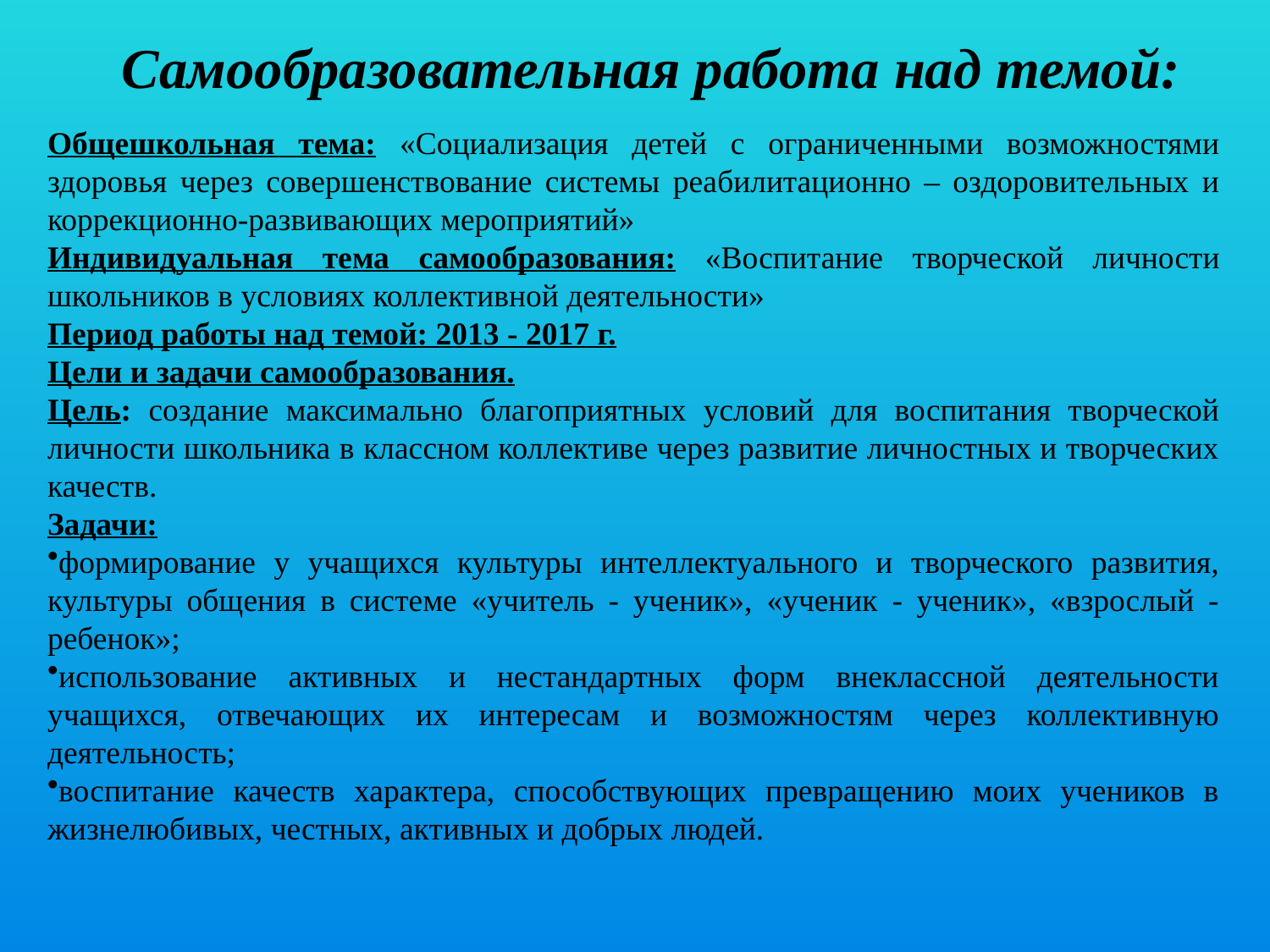

Самообразовательная работа над темой:
Общешкольная тема: «Социализация детей с ограниченными возможностями здоровья через совершенствование системы реабилитационно – оздоровительных и коррекционно-развивающих мероприятий»
Индивидуальная тема самообразования: «Воспитание творческой личности школьников в условиях коллективной деятельности»
Период работы над темой: 2013 - 2017 г.
Цели и задачи самообразования.
Цель: создание максимально благоприятных условий для воспитания творческой личности школьника в классном коллективе через развитие личностных и творческих качеств.
Задачи:
формирование у учащихся культуры интеллектуального и творческого развития, культуры общения в системе «учитель - ученик», «ученик - ученик», «взрослый - ребенок»;
использование активных и нестандартных форм внеклассной деятельности учащихся, отвечающих их интересам и возможностям через коллективную деятельность;
воспитание качеств характера, способствующих превращению моих учеников в жизнелюбивых, честных, активных и добрых людей.